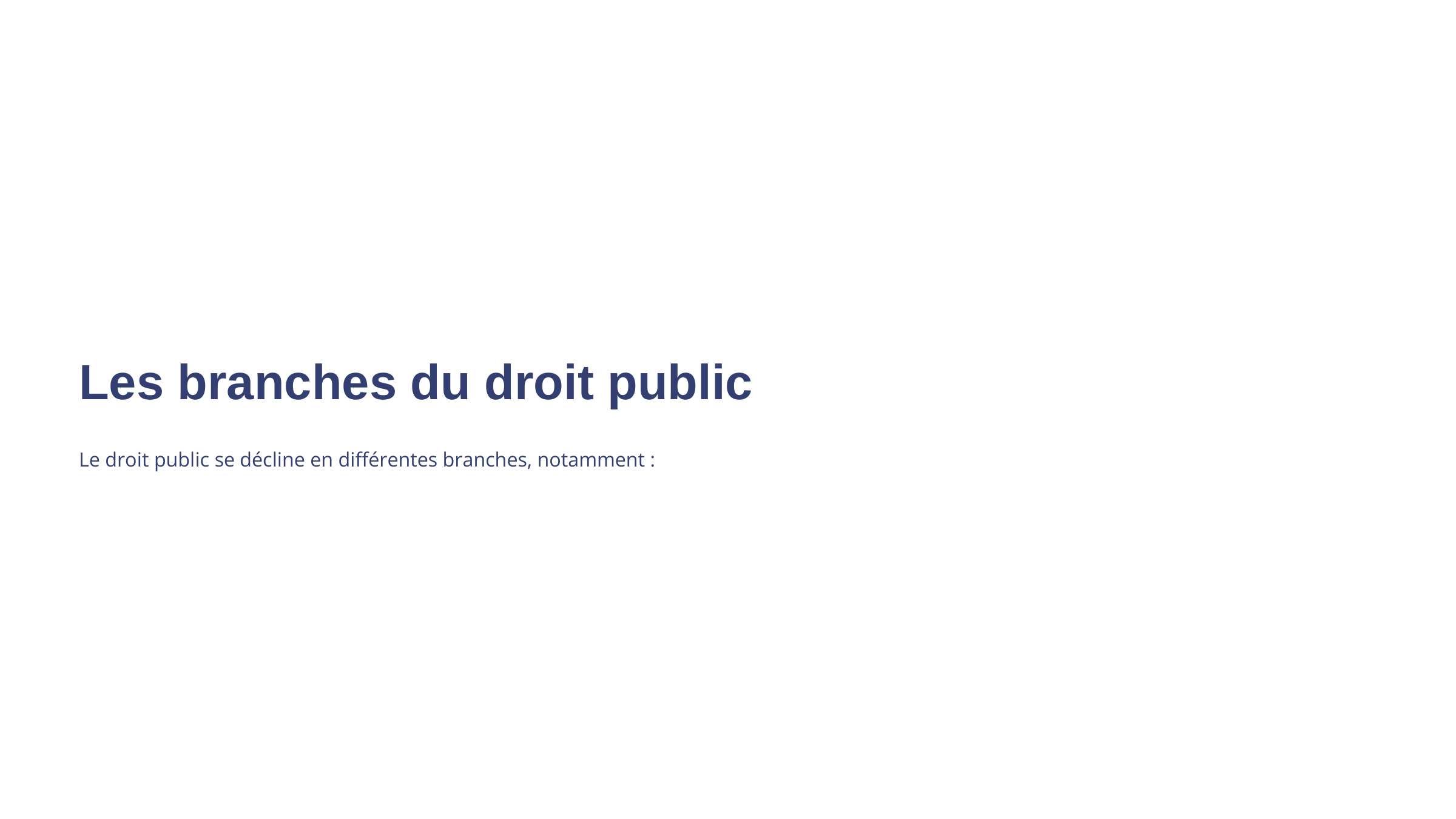

Les branches du droit public
Le droit public se décline en différentes branches, notamment :